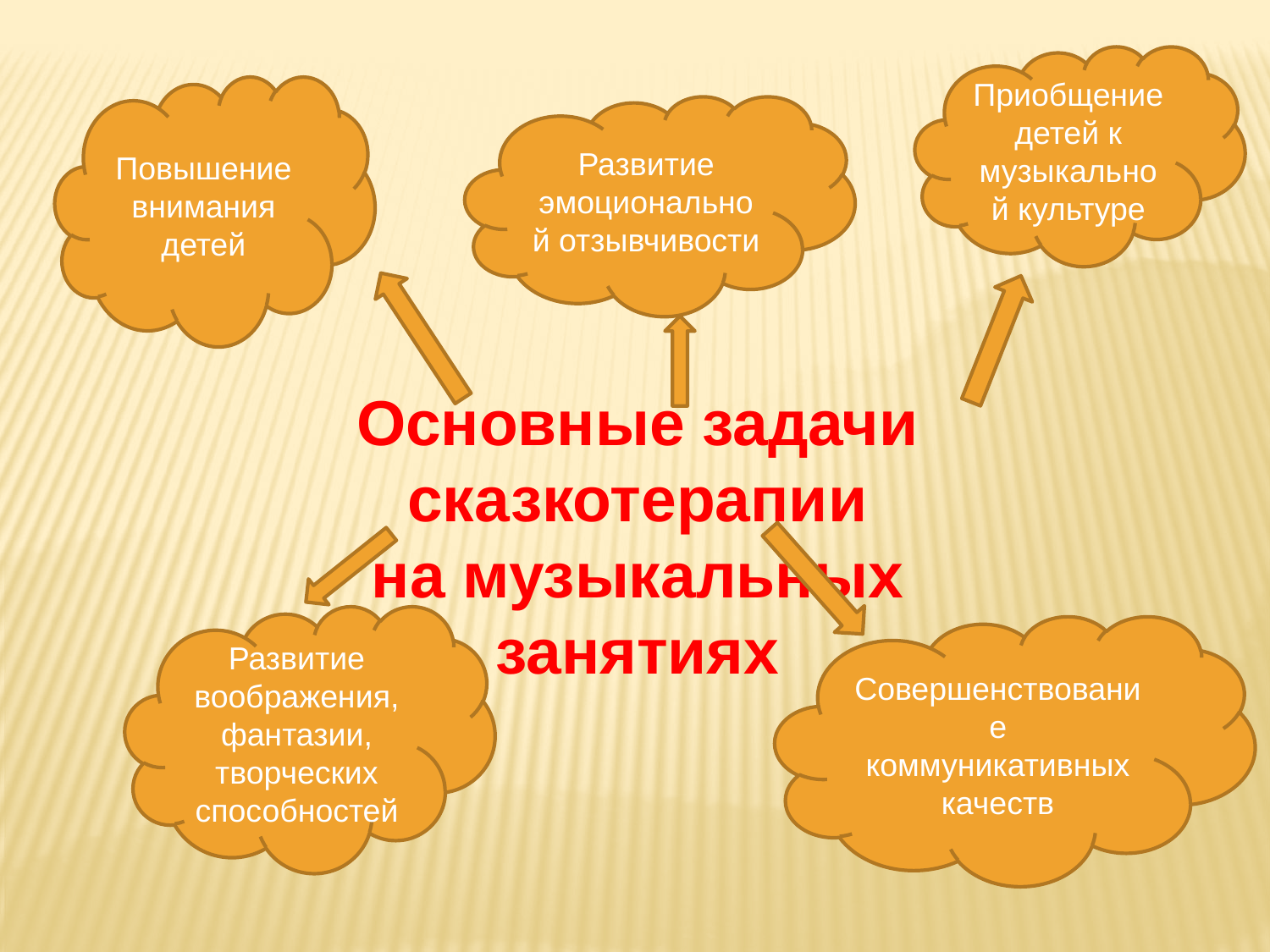

Приобщение детей к музыкальной культуре
Повышение внимания детей
Развитие эмоциональной отзывчивости

Основные задачи сказкотерапии
на музыкальных занятиях

Развитие воображения, фантазии, творческих способностей
Совершенствование коммуникативных качеств